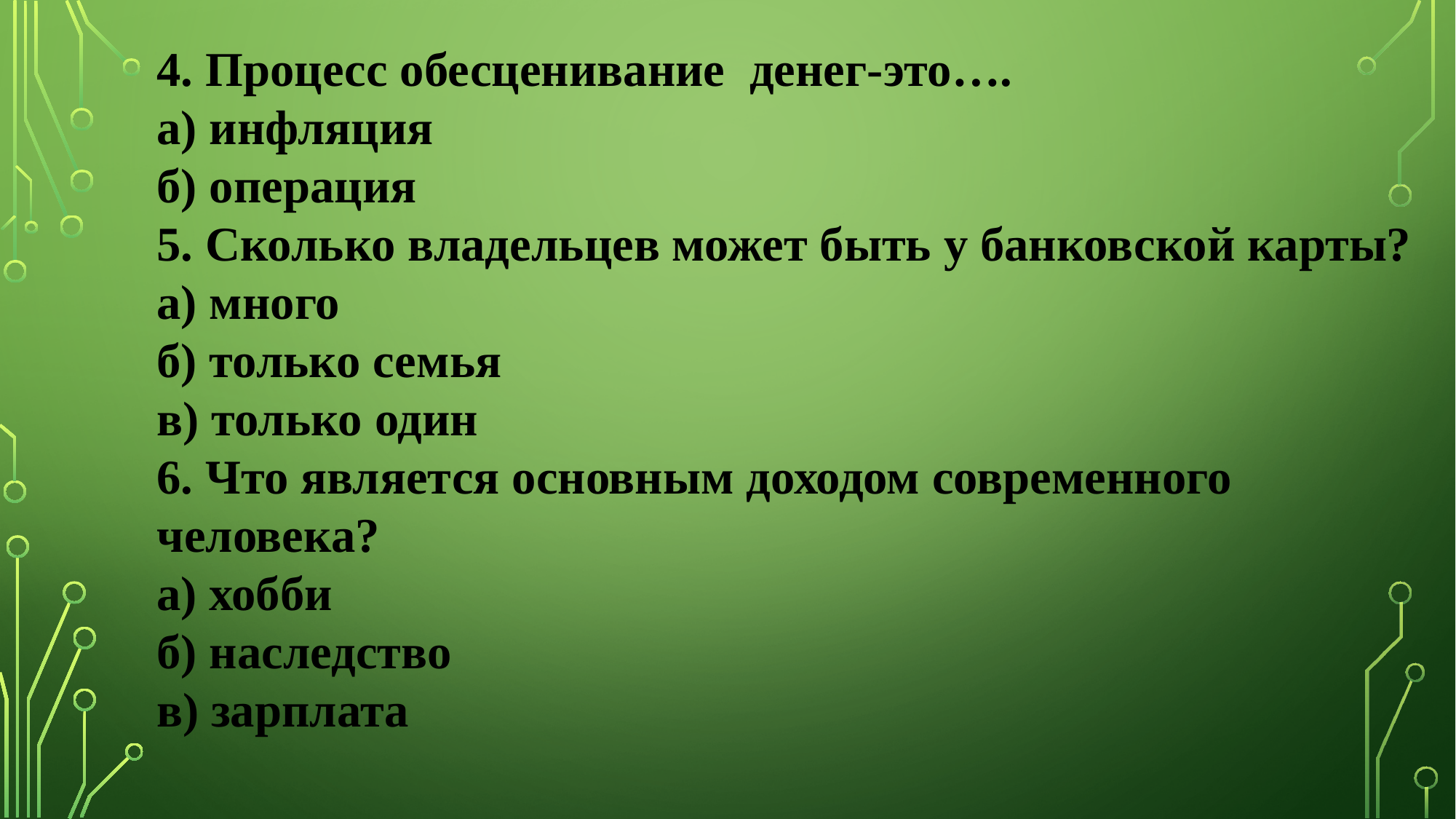

4. Процесс обесценивание  денег-это….
а) инфляция
б) операция
5. Сколько владельцев может быть у банковской карты?
а) много
б) только семья
в) только один
6. Что является основным доходом современного человека?
а) хобби
б) наследство
в) зарплата